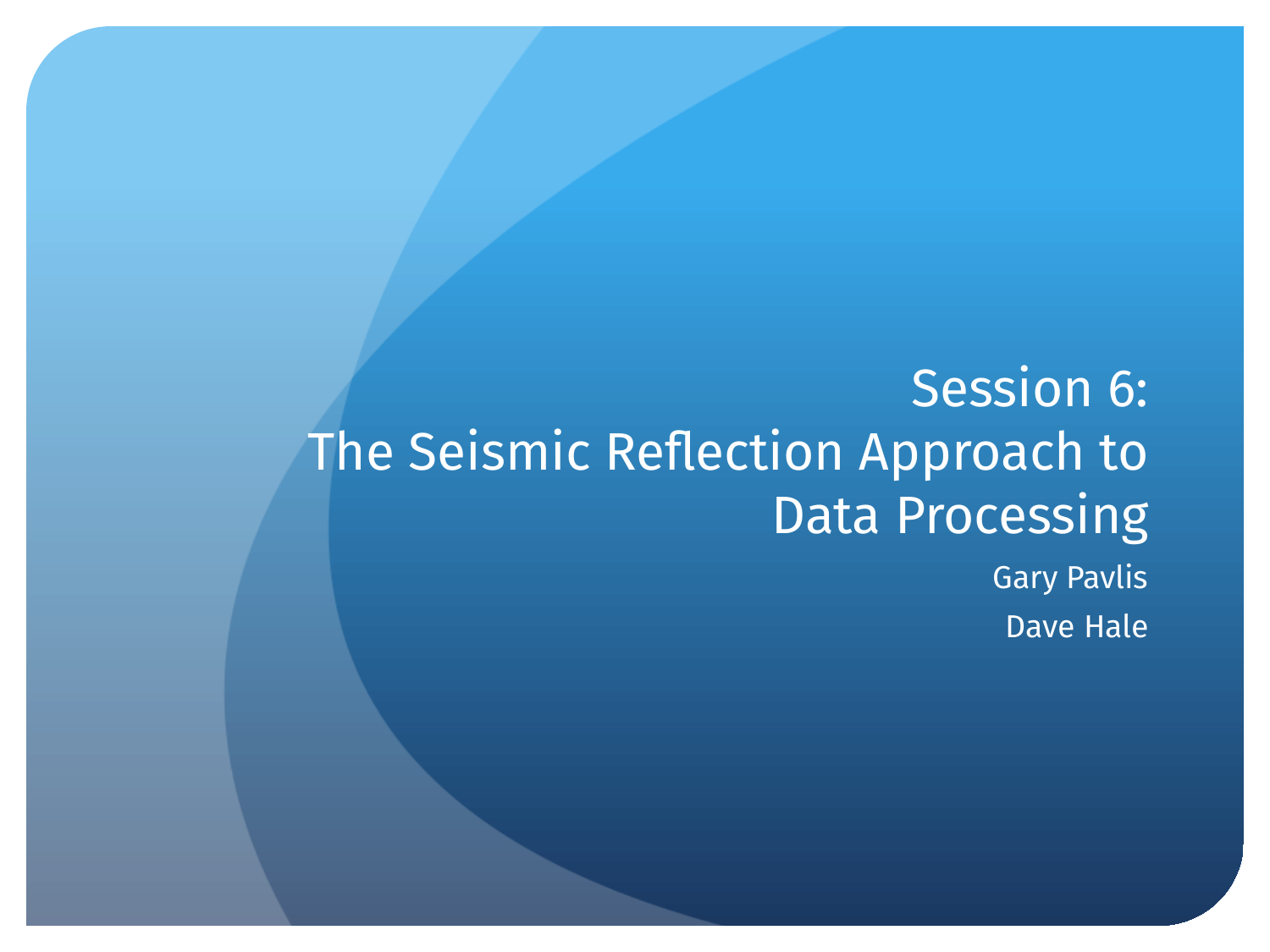

# Session 6: The Seismic Reflection Approach to Data Processing
Gary Pavlis
Dave Hale